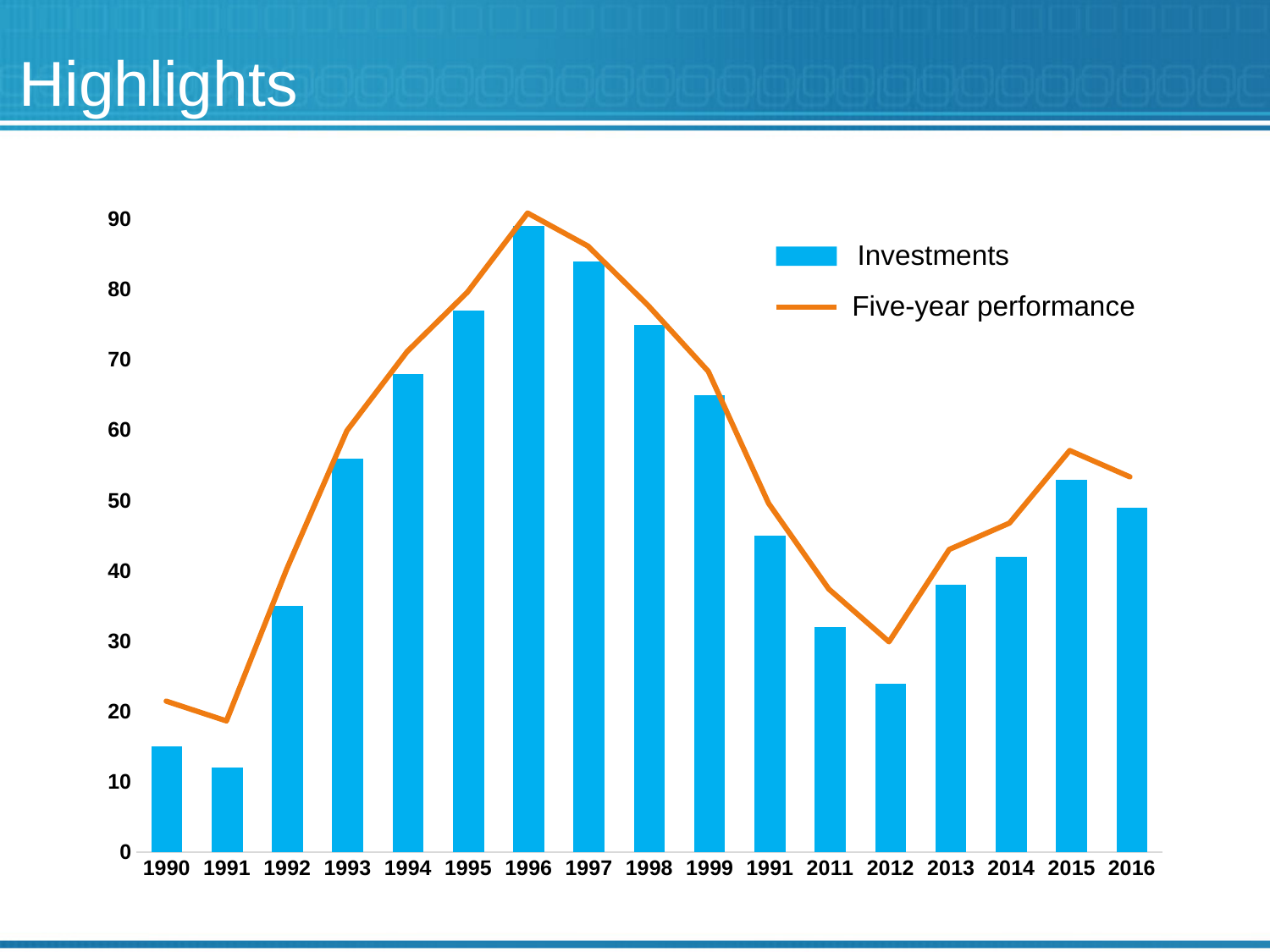

Highlights

### Chart

| Category | Series 1 |
|---|---|
| 1990 | 15.0 |
| 1991 | 12.0 |
| 1992 | 35.0 |
| 1993 | 56.0 |
| 1994 | 68.0 |
| 1995 | 77.0 |
| 1996 | 89.0 |
| 1997 | 84.0 |
| 1998 | 75.0 |
| 1999 | 65.0 |
| 1991 | 45.0 |
| 2011 | 32.0 |
| 2012 | 24.0 |
| 2013 | 38.0 |
| 2014 | 42.0 |
| 2015 | 53.0 |
| 2016 | 49.0 |

### Chart

| Category | Series 1 |
|---|---|
| 1990 | 15.0 |
| 1991 | 12.0 |
| 1992 | 35.0 |
| 1993 | 56.0 |
| 1994 | 68.0 |
| 1995 | 77.0 |
| 1996 | 89.0 |
| 1997 | 84.0 |
| 1998 | 75.0 |
| 1999 | 65.0 |
| 1991 | 45.0 |
| 2011 | 32.0 |
| 2012 | 24.0 |
| 2013 | 38.0 |
| 2014 | 42.0 |
| 2015 | 53.0 |
| 2016 | 49.0 |
Investments

Five-year performance